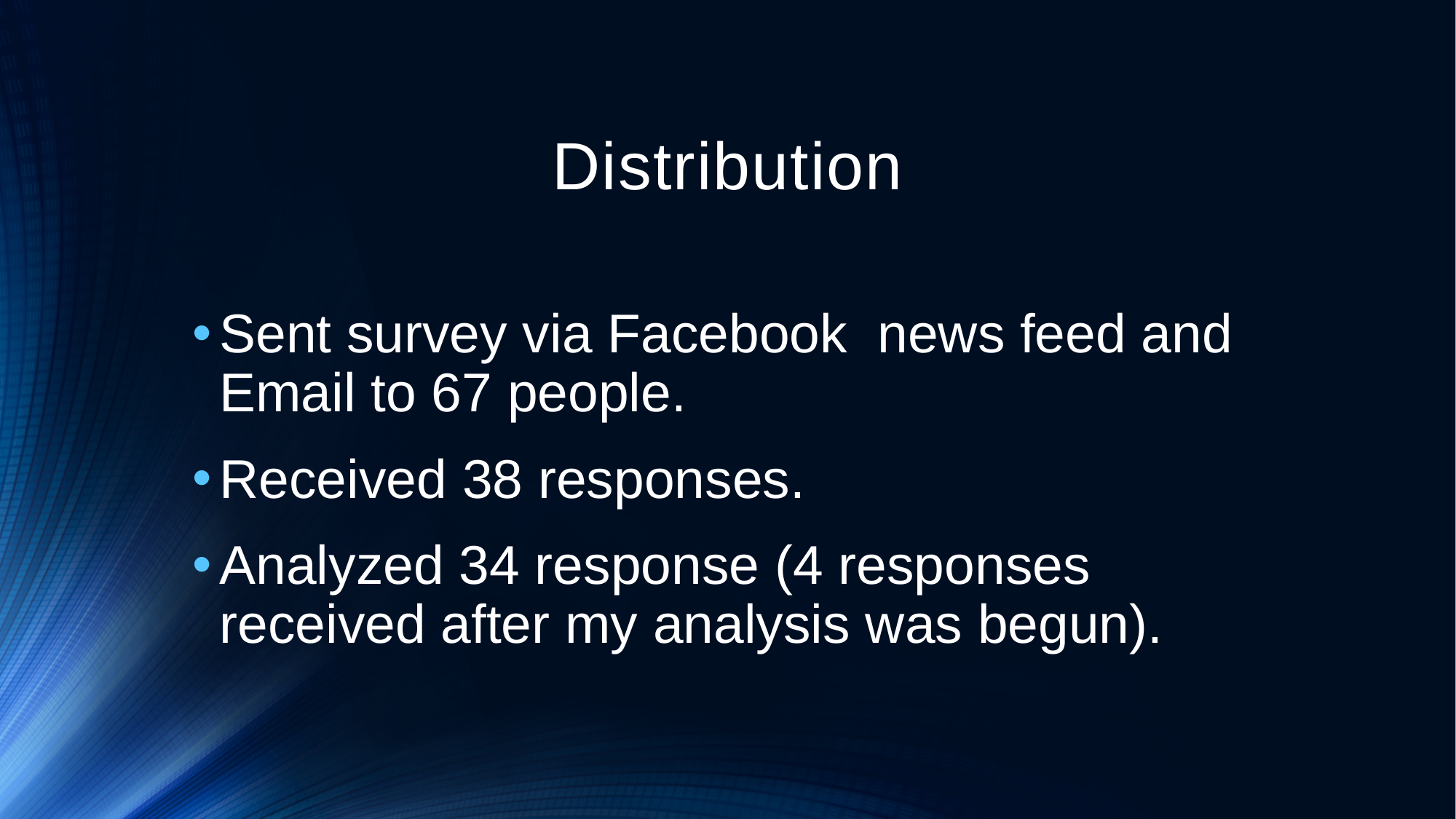

# Distribution
Sent survey via Facebook  news feed and Email to 67 people.
Received 38 responses.
Analyzed 34 response (4 responses received after my analysis was begun).